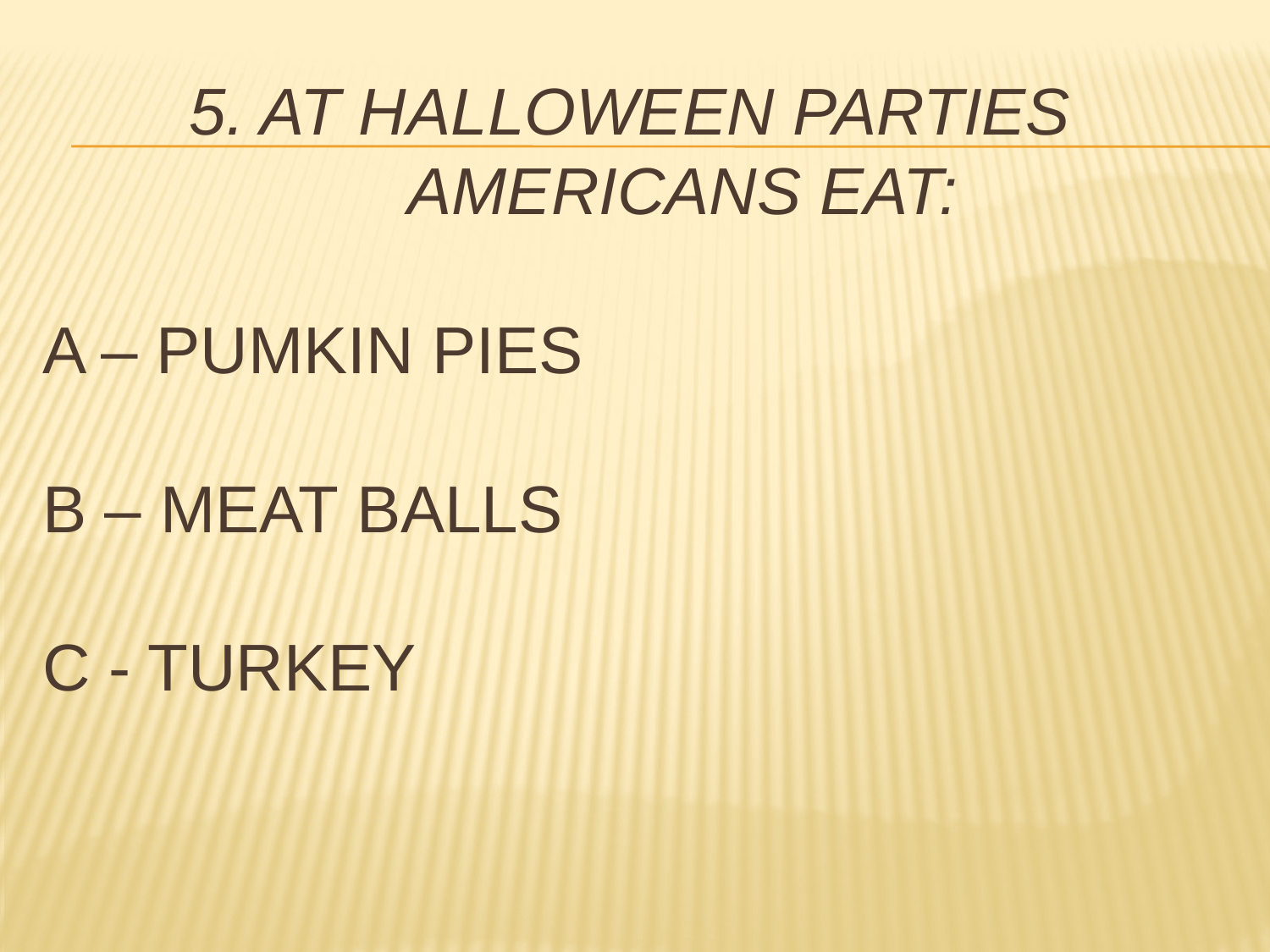

# 5. At halloween parties americans eat: a – pumkin pies b – meat balls c - turkey